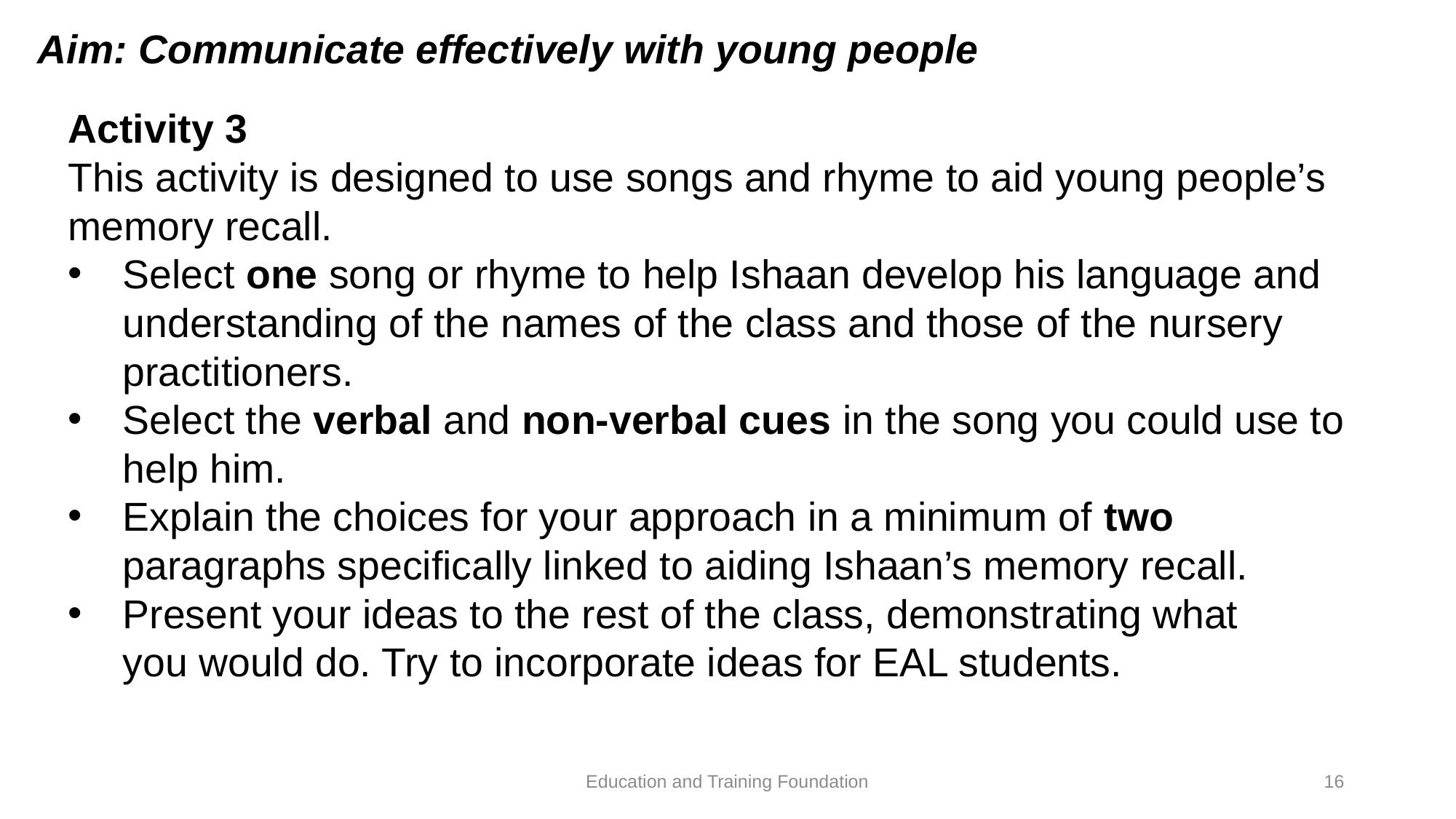

# Aim: Communicate effectively with young people

Activity 3
This activity is designed to use songs and rhyme to aid young people’s memory recall.
Select one song or rhyme to help Ishaan develop his language and understanding of the names of the class and those of the nursery practitioners.
Select the verbal and non-verbal cues in the song you could use to help him.
Explain the choices for your approach in a minimum of two paragraphs specifically linked to aiding Ishaan’s memory recall.
Present your ideas to the rest of the class, demonstrating what you would do. Try to incorporate ideas for EAL students.
Education and Training Foundation
16